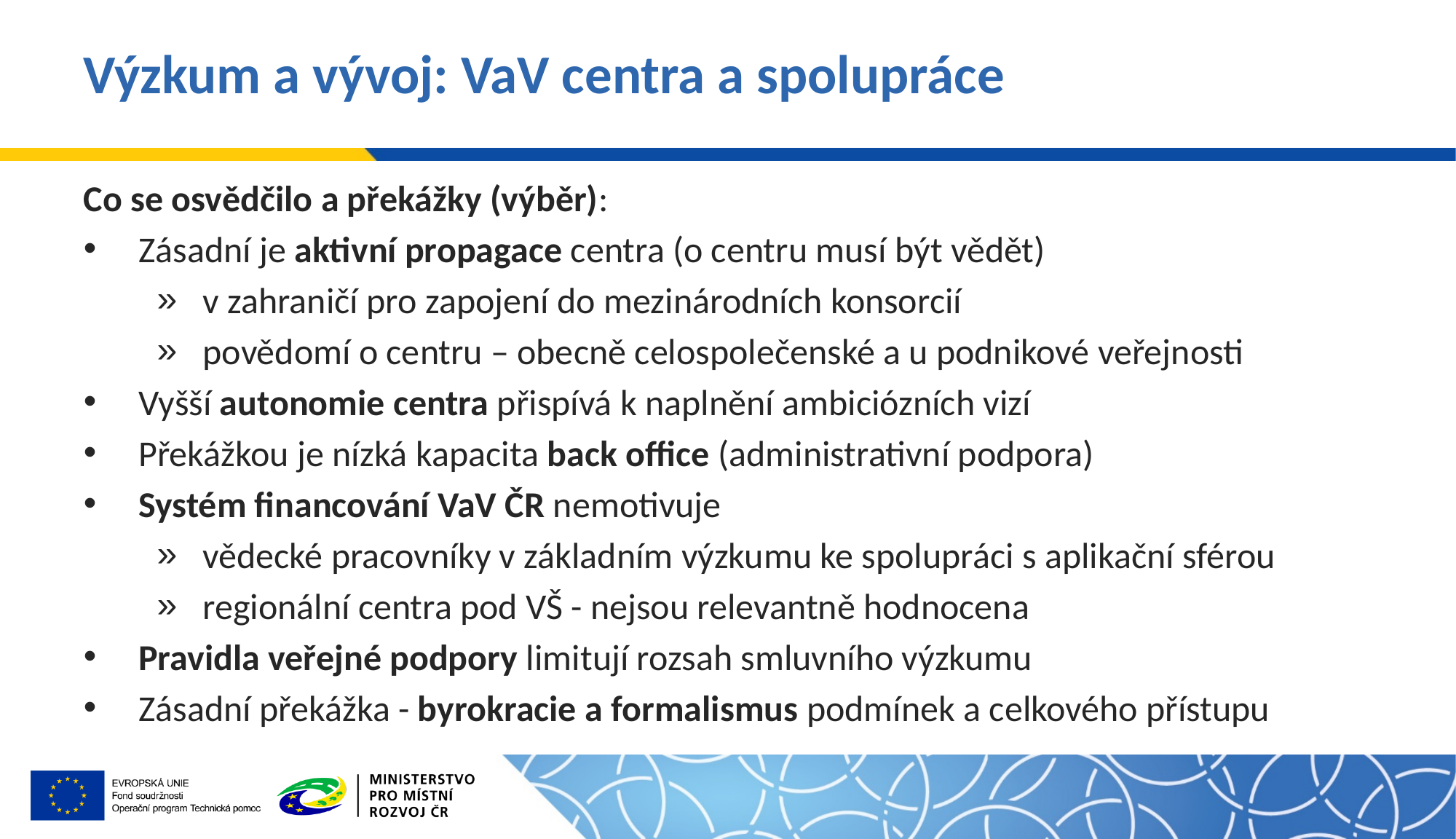

# Výzkum a vývoj: VaV centra a spolupráce
Co se osvědčilo a překážky (výběr):
Zásadní je aktivní propagace centra (o centru musí být vědět)
v zahraničí pro zapojení do mezinárodních konsorcií
povědomí o centru – obecně celospolečenské a u podnikové veřejnosti
Vyšší autonomie centra přispívá k naplnění ambiciózních vizí
Překážkou je nízká kapacita back office (administrativní podpora)
Systém financování VaV ČR nemotivuje
vědecké pracovníky v základním výzkumu ke spolupráci s aplikační sférou
regionální centra pod VŠ - nejsou relevantně hodnocena
Pravidla veřejné podpory limitují rozsah smluvního výzkumu
Zásadní překážka - byrokracie a formalismus podmínek a celkového přístupu